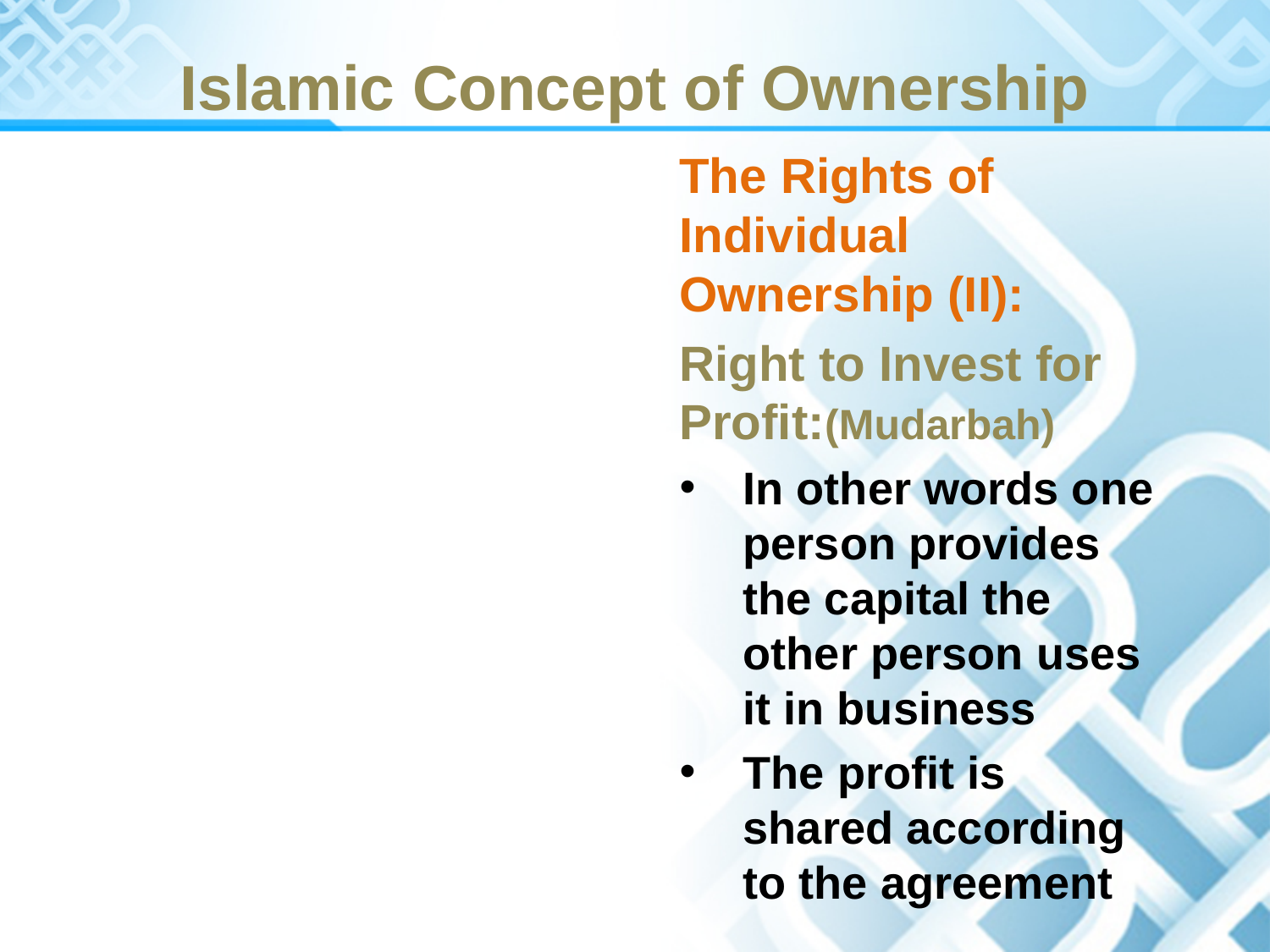

Islamic Concept of Ownership
The Rights of Individual Ownership (II):
Right to Invest for Profit:(Mudarbah)
In other words one person provides the capital the other person uses it in business
The profit is shared according to the agreement